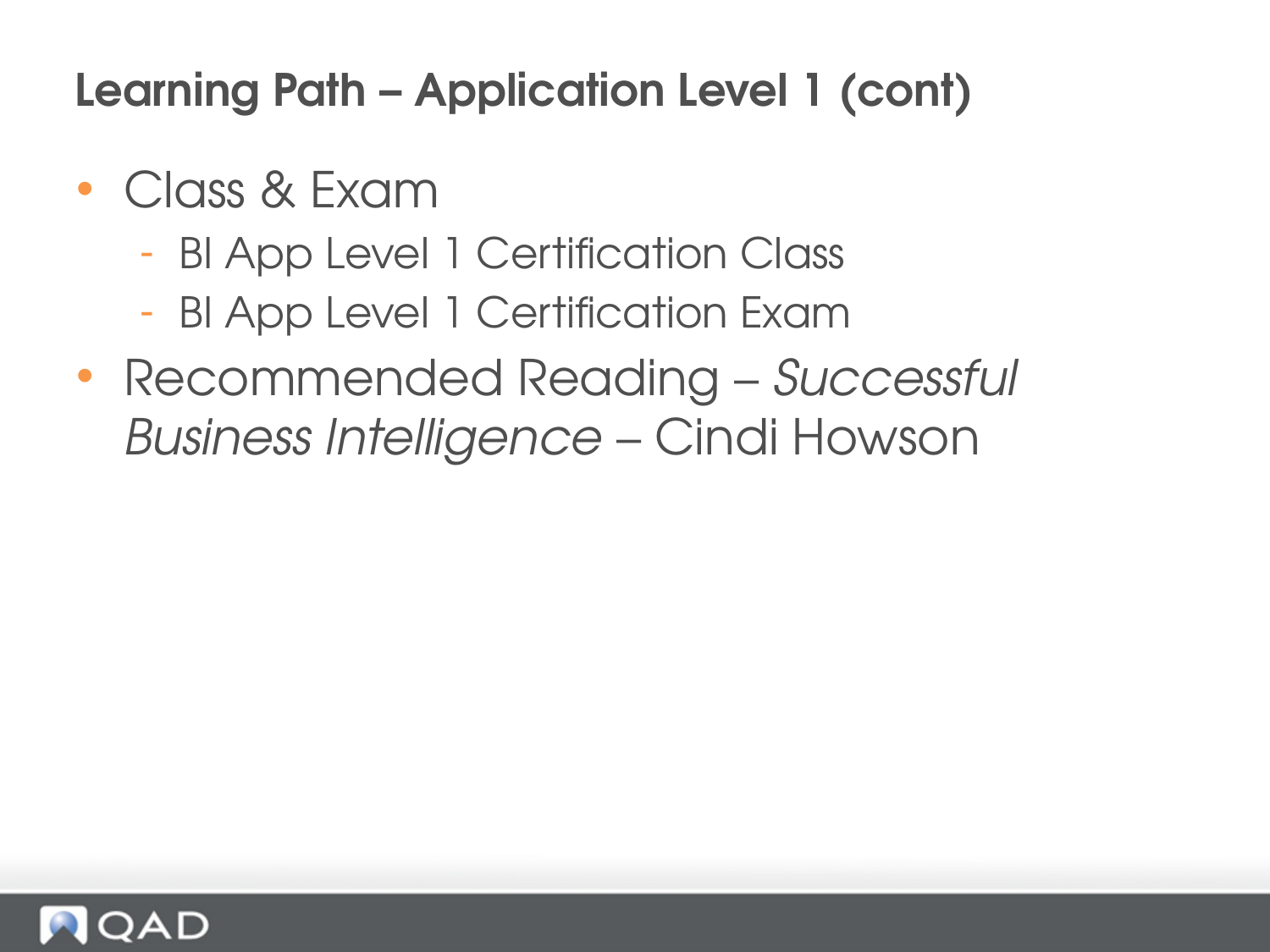

# Learning Path – Application Level 1 (cont)
Class & Exam
BI App Level 1 Certification Class
BI App Level 1 Certification Exam
Recommended Reading – Successful Business Intelligence – Cindi Howson